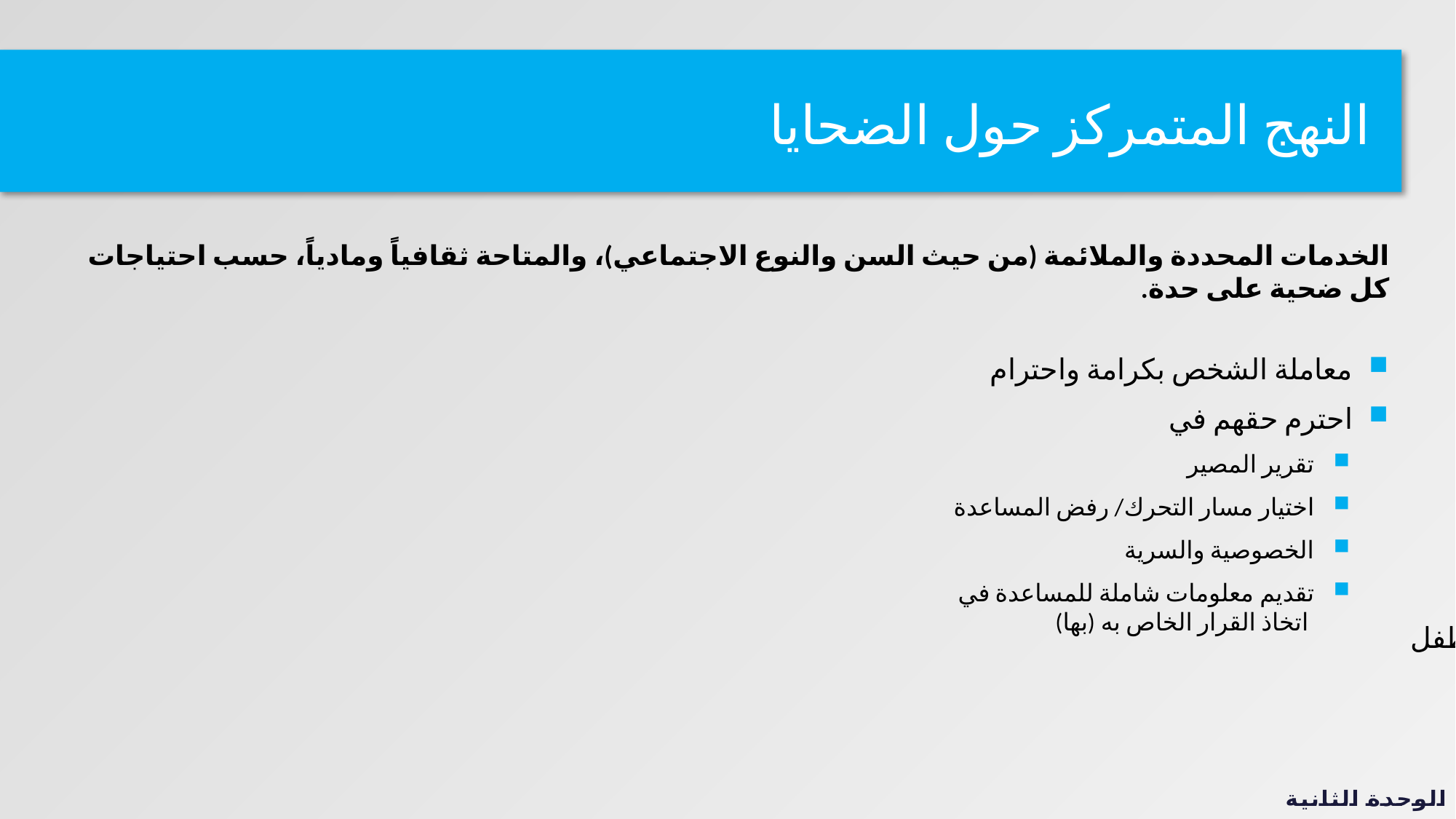

# النهج المتمركز حول الضحايا
الخدمات المحددة والملائمة (من حيث السن والنوع الاجتماعي)، والمتاحة ثقافياً ومادياً، حسب احتياجات كل ضحية على حدة.
معاملة الشخص بكرامة واحترام
احترم حقهم في
تقرير المصير
اختيار مسار التحرك/ رفض المساعدة
الخصوصية والسرية
تقديم معلومات شاملة للمساعدة في
 اتخاذ القرار الخاص به (بها)
إعطاء الأولوية لسلامتهم – السلامة البدنية
والنفسية والعاطفية
طلب الموافقة المستنيرة و/أو القبول
 (للأطفال)
عدم إلحاق الضرر
مراعاة مصالح الطفل الفضلى
مراعاة السن والنوع الاجتماعي والتركيز على الطفل
الوحدة الثانية